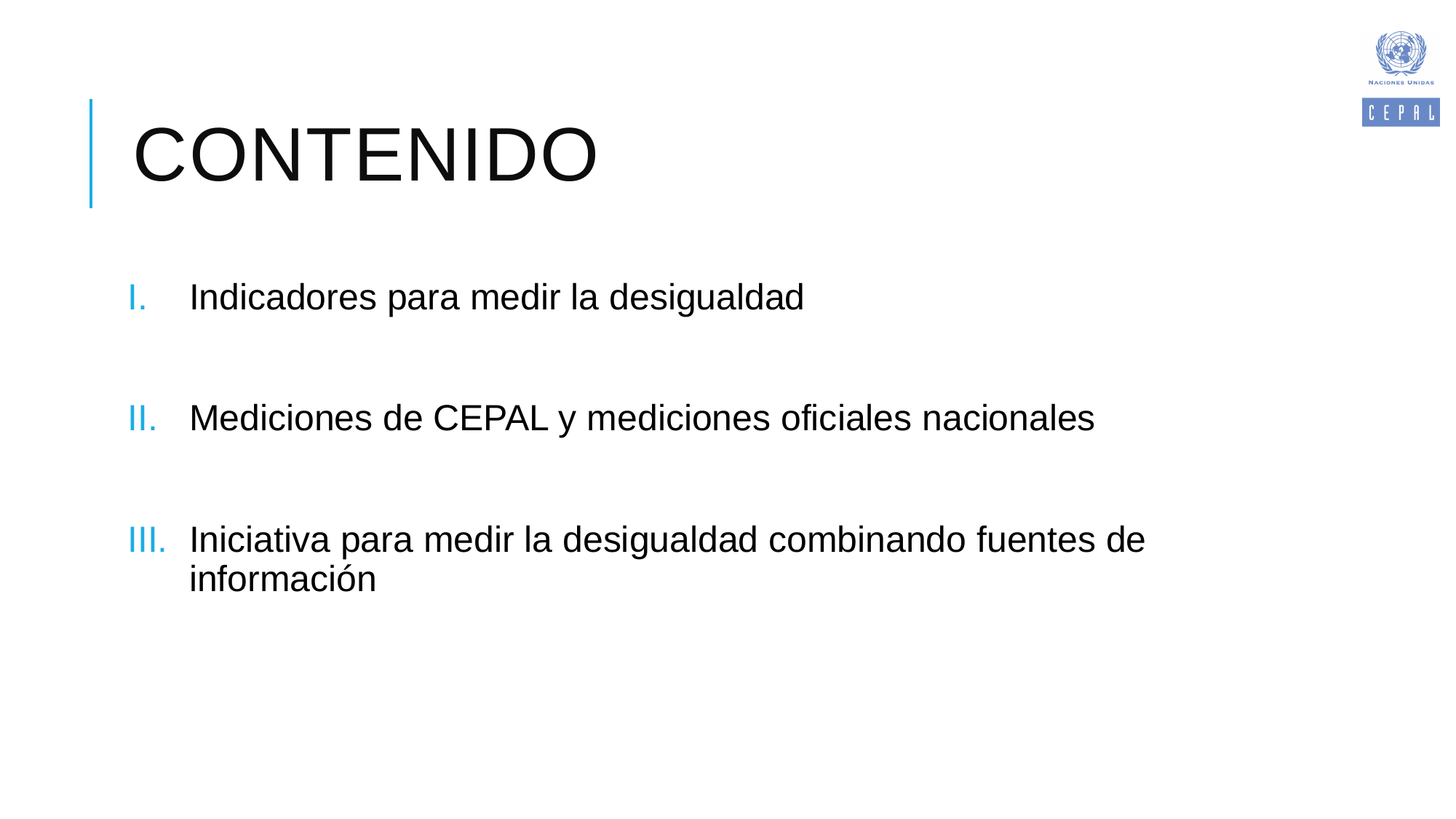

# contenido
Indicadores para medir la desigualdad

Mediciones de CEPAL y mediciones oficiales nacionales

Iniciativa para medir la desigualdad combinando fuentes de información